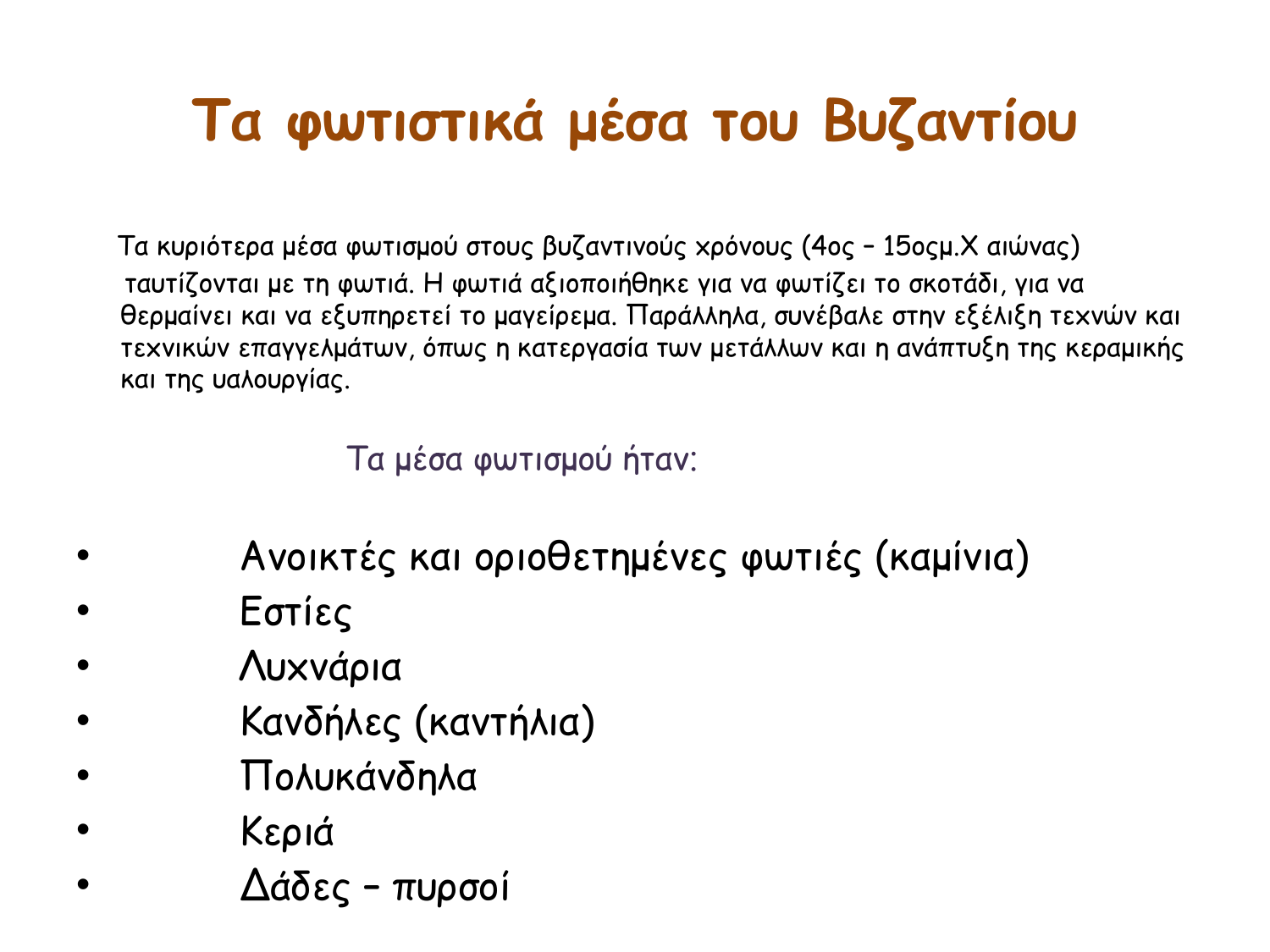

# Τα φωτιστικά μέσα του Βυζαντίου
     Τα κυριότερα μέσα φωτισμού στους βυζαντινούς χρόνους (4ος – 15οςμ.Χ αιώνας)
      ταυτίζονται με τη φωτιά. Η φωτιά αξιοποιήθηκε για να φωτίζει το σκοτάδι, για να θερμαίνει και να εξυπηρετεί το μαγείρεμα. Παράλληλα, συνέβαλε στην εξέλιξη τεχνών και τεχνικών επαγγελμάτων, όπως η κατεργασία των μετάλλων και η ανάπτυξη της κεραμικής και της υαλουργίας.

                           Τα μέσα φωτισμού ήταν:

          Ανοικτές και οριοθετημένες φωτιές (καμίνια)
          Εστίες
          Λυχνάρια
          Κανδήλες (καντήλια)
          Πολυκάνδηλα
          Κεριά
          Δάδες – πυρσοί